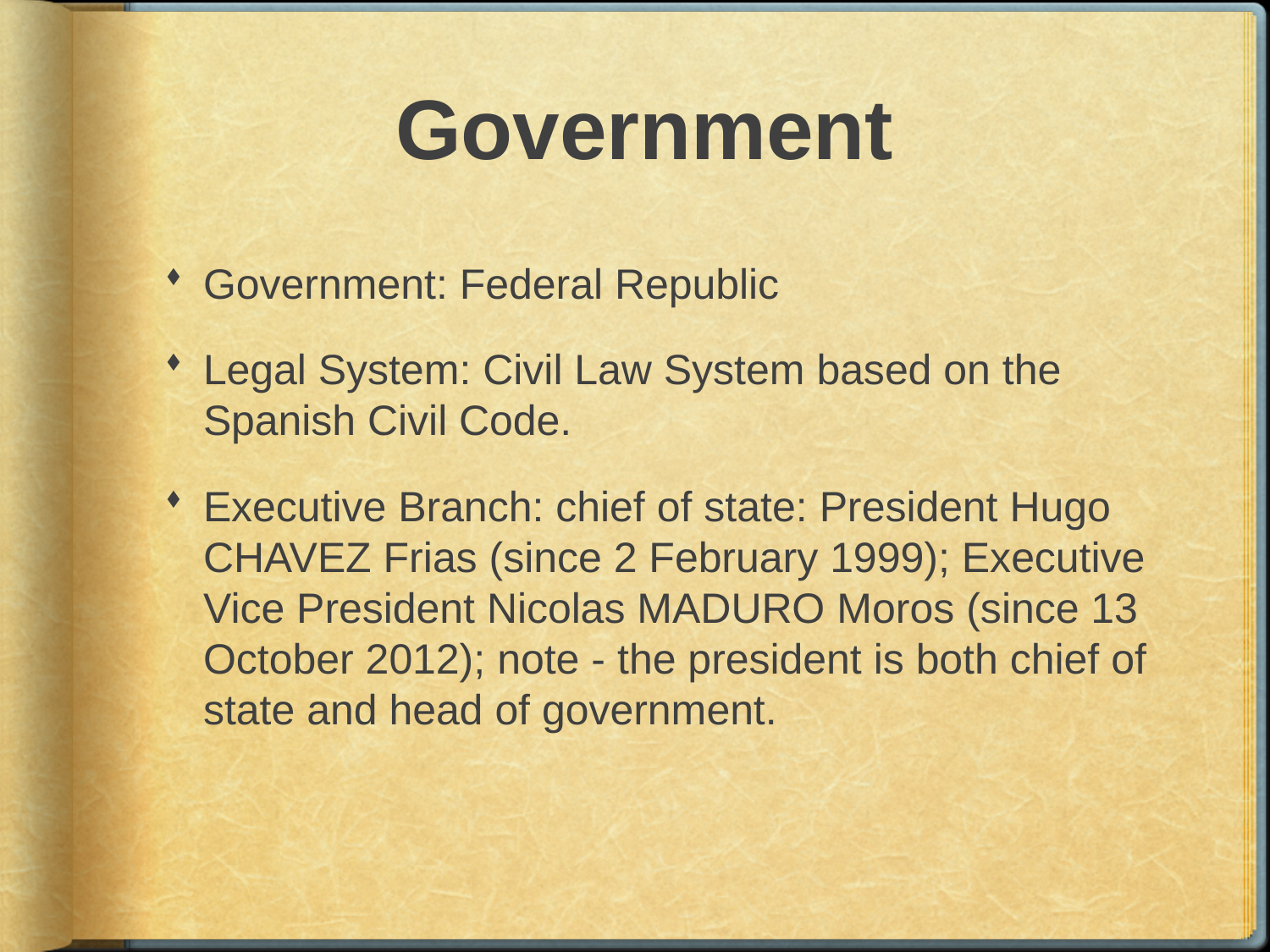

# Government
Government: Federal Republic
Legal System: Civil Law System based on the Spanish Civil Code.
Executive Branch: chief of state: President Hugo CHAVEZ Frias (since 2 February 1999); Executive Vice President Nicolas MADURO Moros (since 13 October 2012); note - the president is both chief of state and head of government.